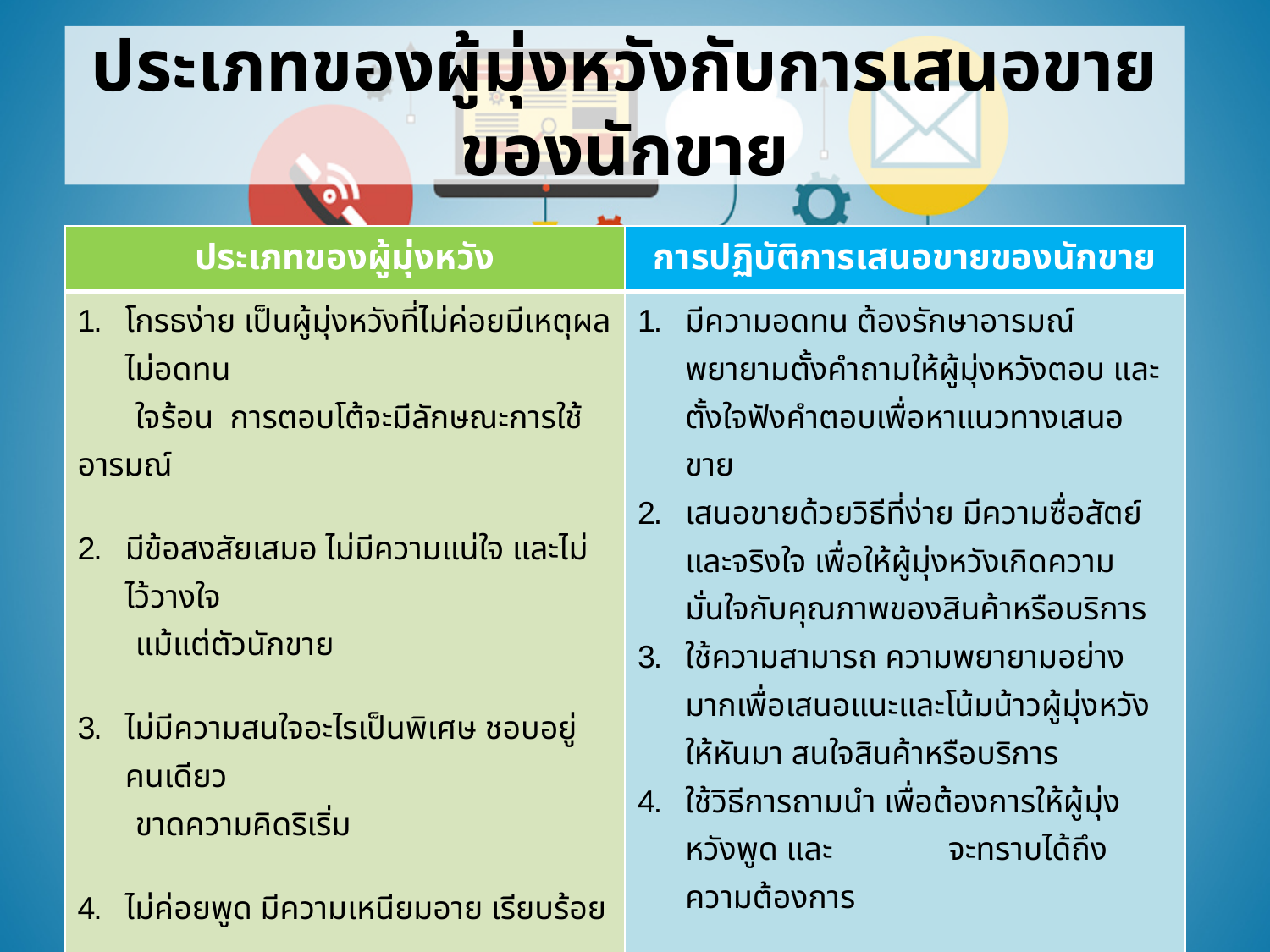

# ประเภทของผู้มุ่งหวังกับการเสนอขาย ของนักขาย
| ประเภทของผู้มุ่งหวัง | การปฏิบัติการเสนอขายของนักขาย |
| --- | --- |
| โกรธง่าย เป็นผู้มุ่งหวังที่ไม่ค่อยมีเหตุผล ไม่อดทน ใจร้อน การตอบโต้จะมีลักษณะการใช้อารมณ์ มีข้อสงสัยเสมอ ไม่มีความแน่ใจ และไม่ไว้วางใจ แม้แต่ตัวนักขาย ไม่มีความสนใจอะไรเป็นพิเศษ ชอบอยู่คนเดียว ขาดความคิดริเริ่ม ไม่ค่อยพูด มีความเหนียมอาย เรียบร้อย มีความไม่แน่ใจต่อคุณภาพของสินค้าหรือบริการ จำเป็นต้องปรึกษาผู้ใกล้ชิดก่อน ชอบฟังการเสนอขาย แต่จะไม่ซื้อ | มีความอดทน ต้องรักษาอารมณ์ พยายามตั้งคำถามให้ผู้มุ่งหวังตอบ และตั้งใจฟังคำตอบเพื่อหาแนวทางเสนอขาย เสนอขายด้วยวิธีที่ง่าย มีความซื่อสัตย์ และจริงใจ เพื่อให้ผู้มุ่งหวังเกิดความมั่นใจกับคุณภาพของสินค้าหรือบริการ ใช้ความสามารถ ความพยายามอย่างมากเพื่อเสนอแนะและโน้มน้าวผู้มุ่งหวังให้หันมา สนใจสินค้าหรือบริการ ใช้วิธีการถามนำ เพื่อต้องการให้ผู้มุ่งหวังพูด และ จะทราบได้ถึงความต้องการ พยายามสร้างความมั่นใจ และต้องเป็นที่ปรึกษาแก่ ผู้มุ่งหวังเสียเอง |